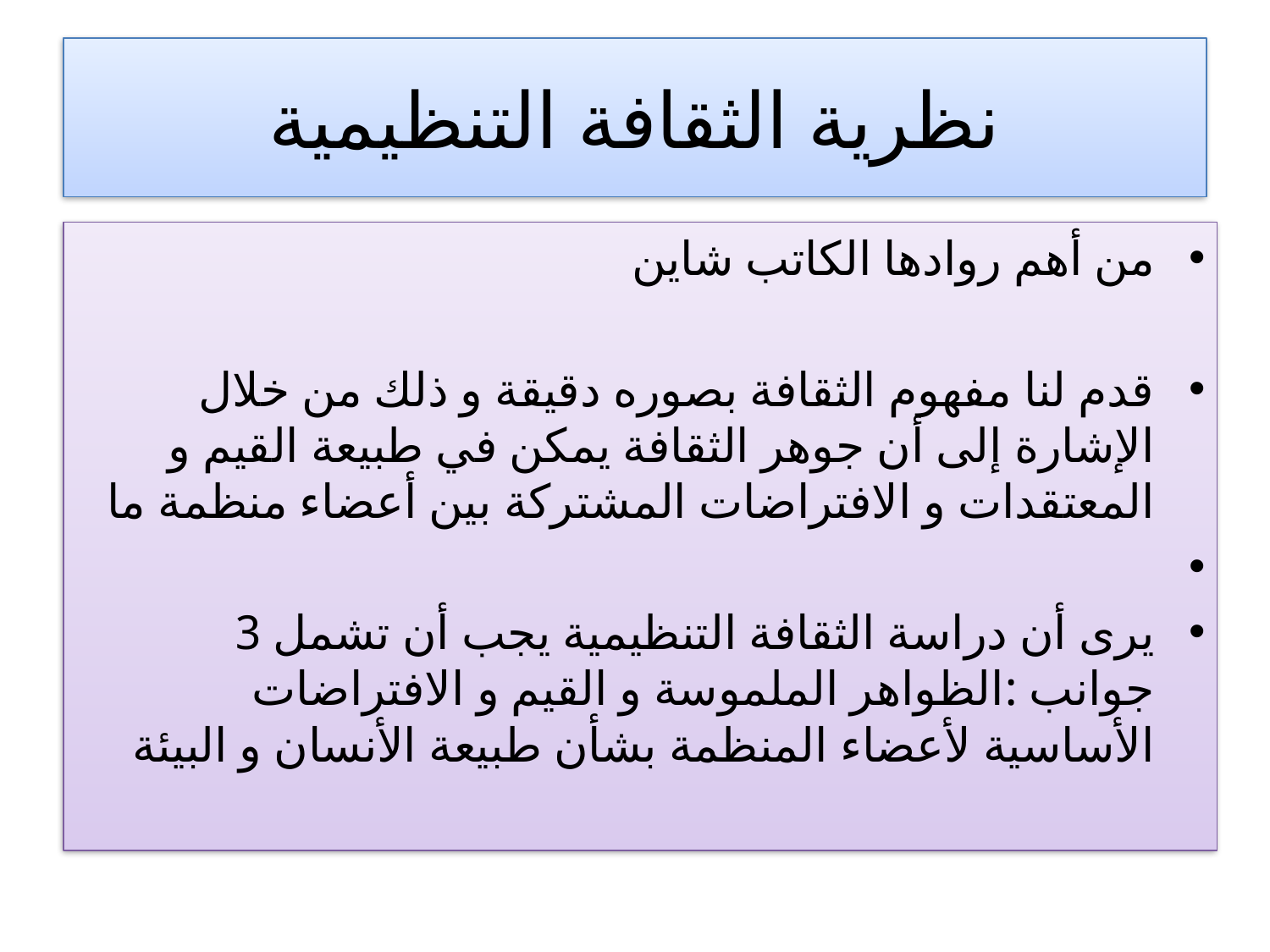

# نظرية الثقافة التنظيمية
من أهم روادها الكاتب شاين

قدم لنا مفهوم الثقافة بصوره دقيقة و ذلك من خلال الإشارة إلى أن جوهر الثقافة يمكن في طبيعة القيم و المعتقدات و الافتراضات المشتركة بين أعضاء منظمة ما

يرى أن دراسة الثقافة التنظيمية يجب أن تشمل 3 جوانب :الظواهر الملموسة و القيم و الافتراضات الأساسية لأعضاء المنظمة بشأن طبيعة الأنسان و البيئة